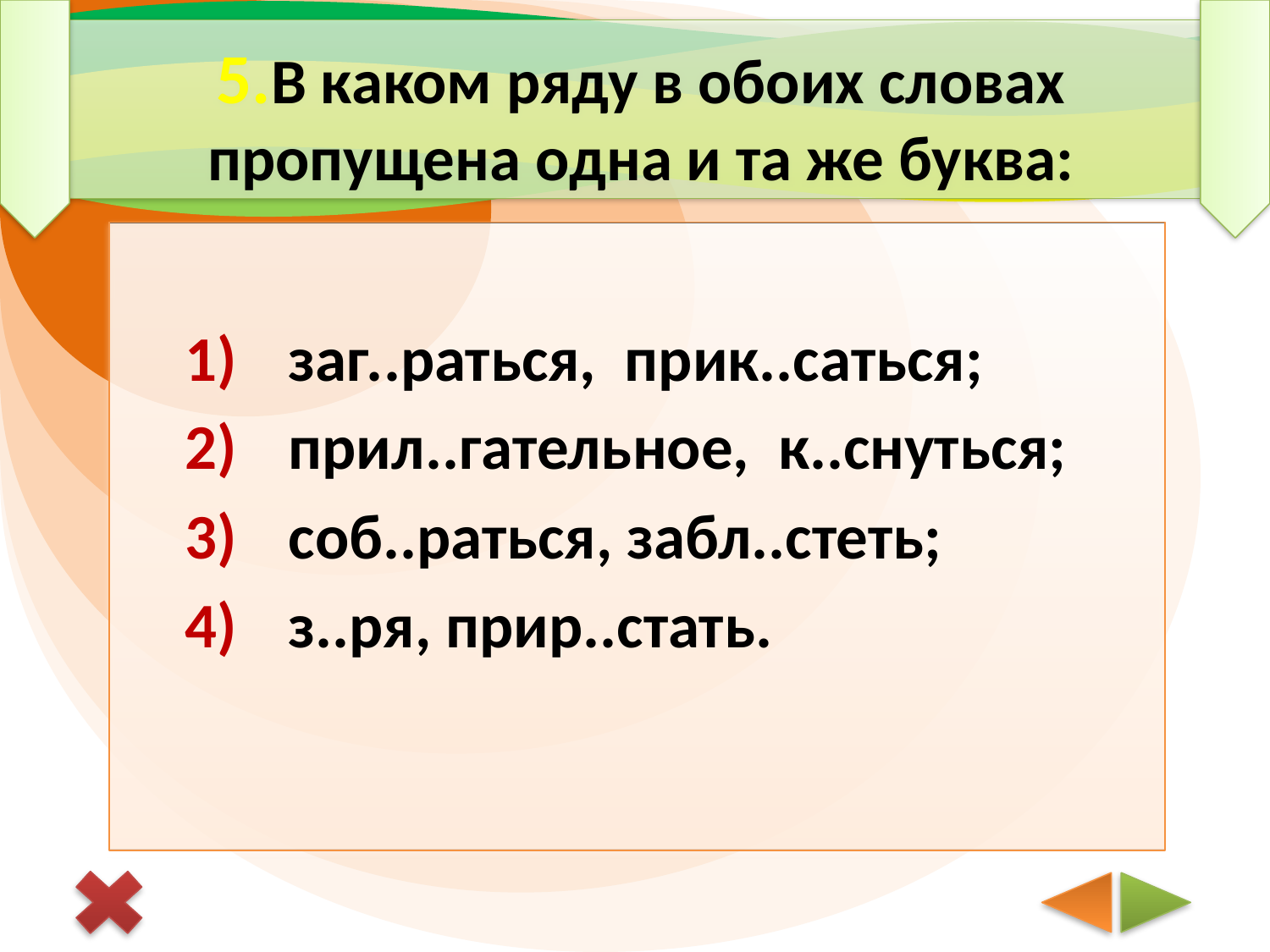

# 5.В каком ряду в обоих словах пропущена одна и та же буква:

заг..раться,  прик..саться;
прил..гательное,  к..снуться;
соб..раться, забл..стеть;
з..ря, прир..стать.